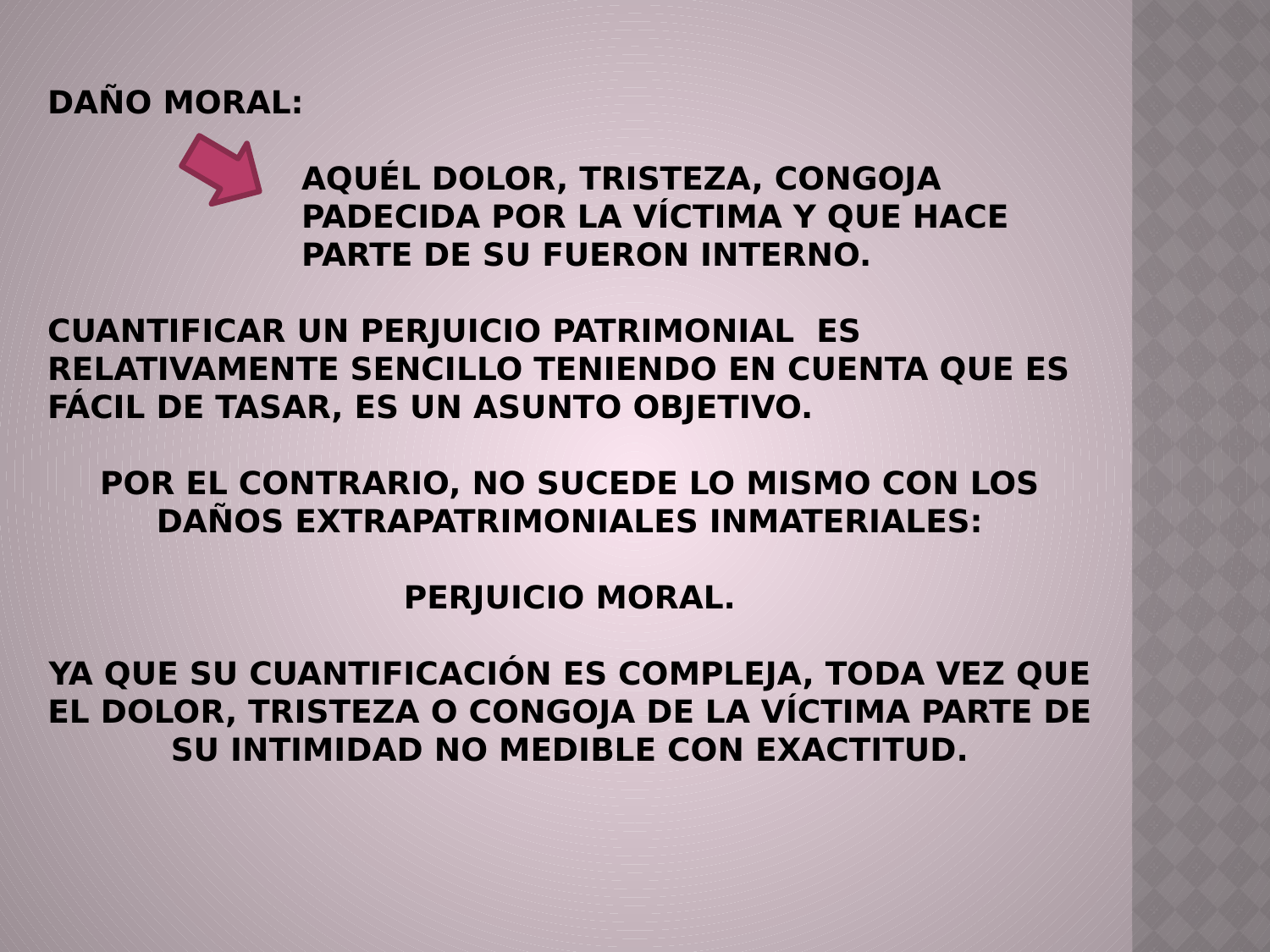

DAÑO MORAL:

		AQUÉL DOLOR, TRISTEZA, CONGOJA 			PADECIDA POR LA VÍCTIMA Y QUE HACE 			PARTE DE SU FUERON INTERNO.

CUANTIFICAR UN PERJUICIO PATRIMONIAL  ES RELATIVAMENTE SENCILLO TENIENDO EN CUENTA QUE ES FÁCIL DE TASAR, ES UN ASUNTO OBJETIVO.

POR EL CONTRARIO, NO SUCEDE LO MISMO CON LOS DAÑOS EXTRAPATRIMONIALES INMATERIALES:

PERJUICIO MORAL.

YA QUE SU CUANTIFICACIÓN ES COMPLEJA, TODA VEZ QUE EL DOLOR, TRISTEZA O CONGOJA DE LA VÍCTIMA PARTE DE SU INTIMIDAD NO MEDIBLE CON EXACTITUD.